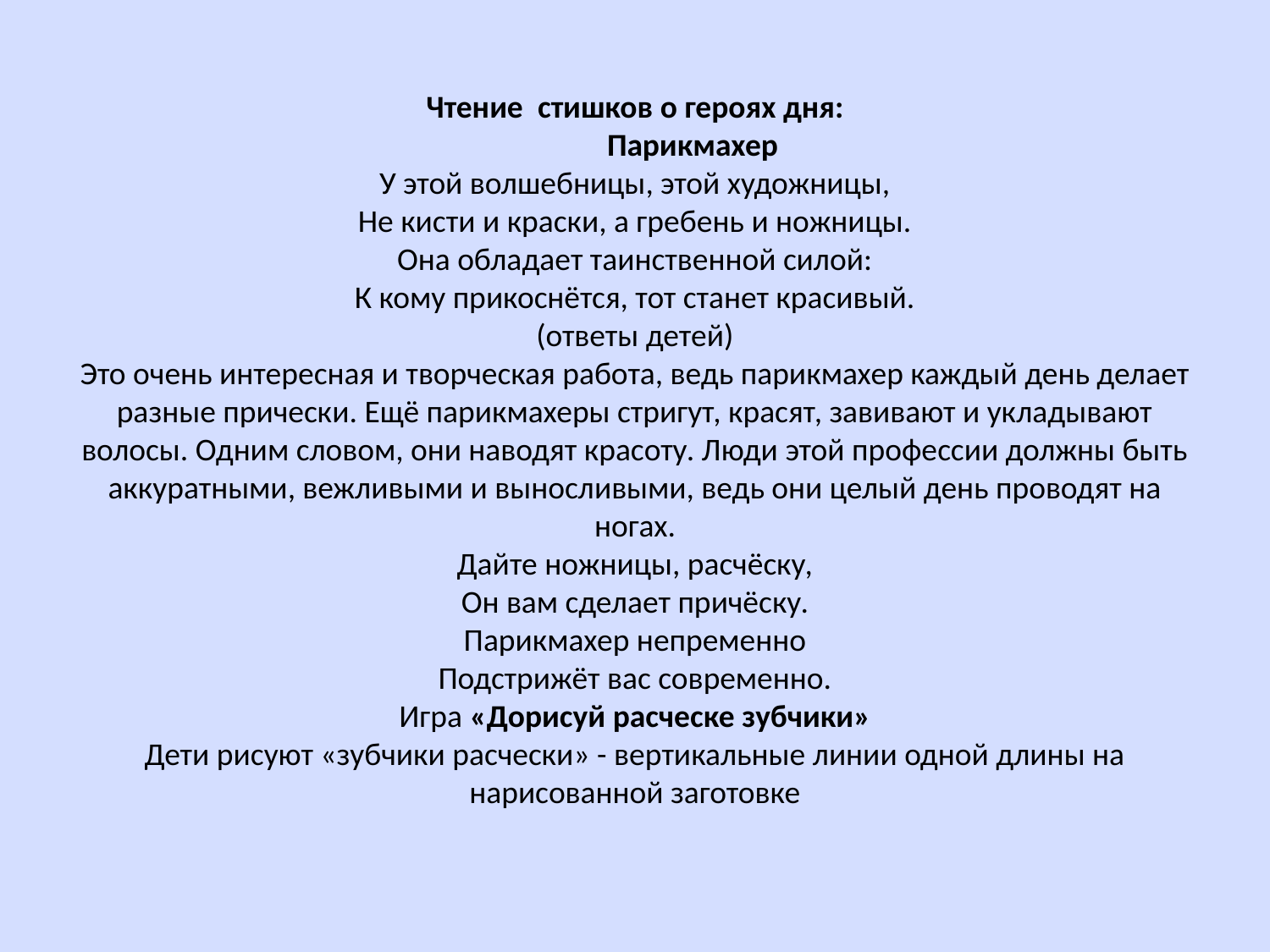

# Чтение  стишков о героях дня: Парикмахер У этой волшебницы, этой художницы, Не кисти и краски, а гребень и ножницы. Она обладает таинственной силой: К кому прикоснётся, тот станет красивый. (ответы детей) Это очень интересная и творческая работа, ведь парикмахер каждый день делает разные прически. Ещё парикмахеры стригут, красят, завивают и укладывают волосы. Одним словом, они наводят красоту. Люди этой профессии должны быть аккуратными, вежливыми и выносливыми, ведь они целый день проводят на ногах. Дайте ножницы, расчёску, Он вам сделает причёску. Парикмахер непременно Подстрижёт вас современно. Игра «Дорисуй расческе зубчики» Дети рисуют «зубчики расчески» - вертикальные линии одной длины на нарисованной заготовке